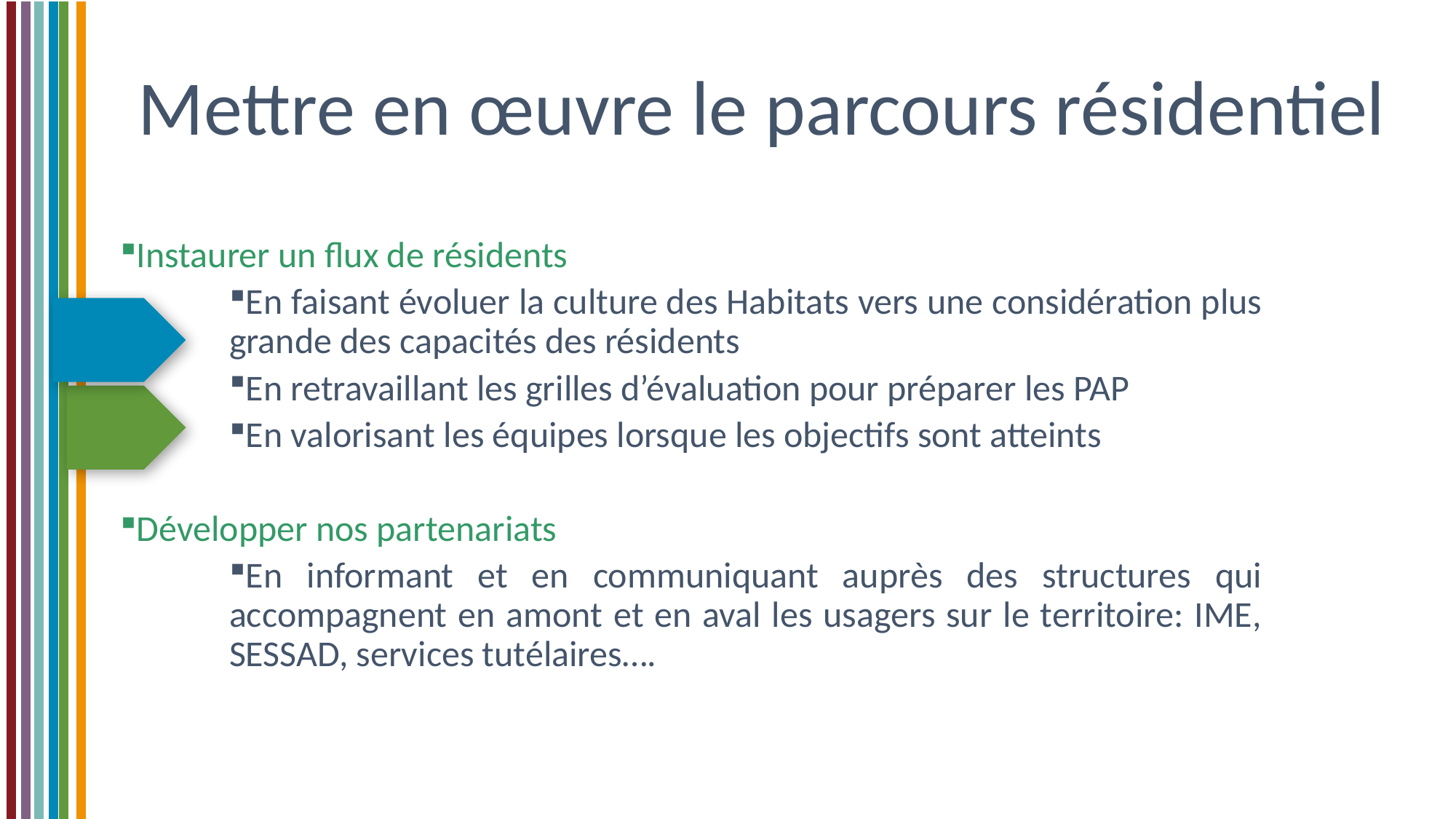

Mettre en œuvre le parcours résidentiel

Instaurer un flux de résidents
En faisant évoluer la culture des Habitats vers une considération plus grande des capacités des résidents
En retravaillant les grilles d’évaluation pour préparer les PAP
En valorisant les équipes lorsque les objectifs sont atteints

Développer nos partenariats
En informant et en communiquant auprès des structures qui accompagnent en amont et en aval les usagers sur le territoire: IME, SESSAD, services tutélaires….